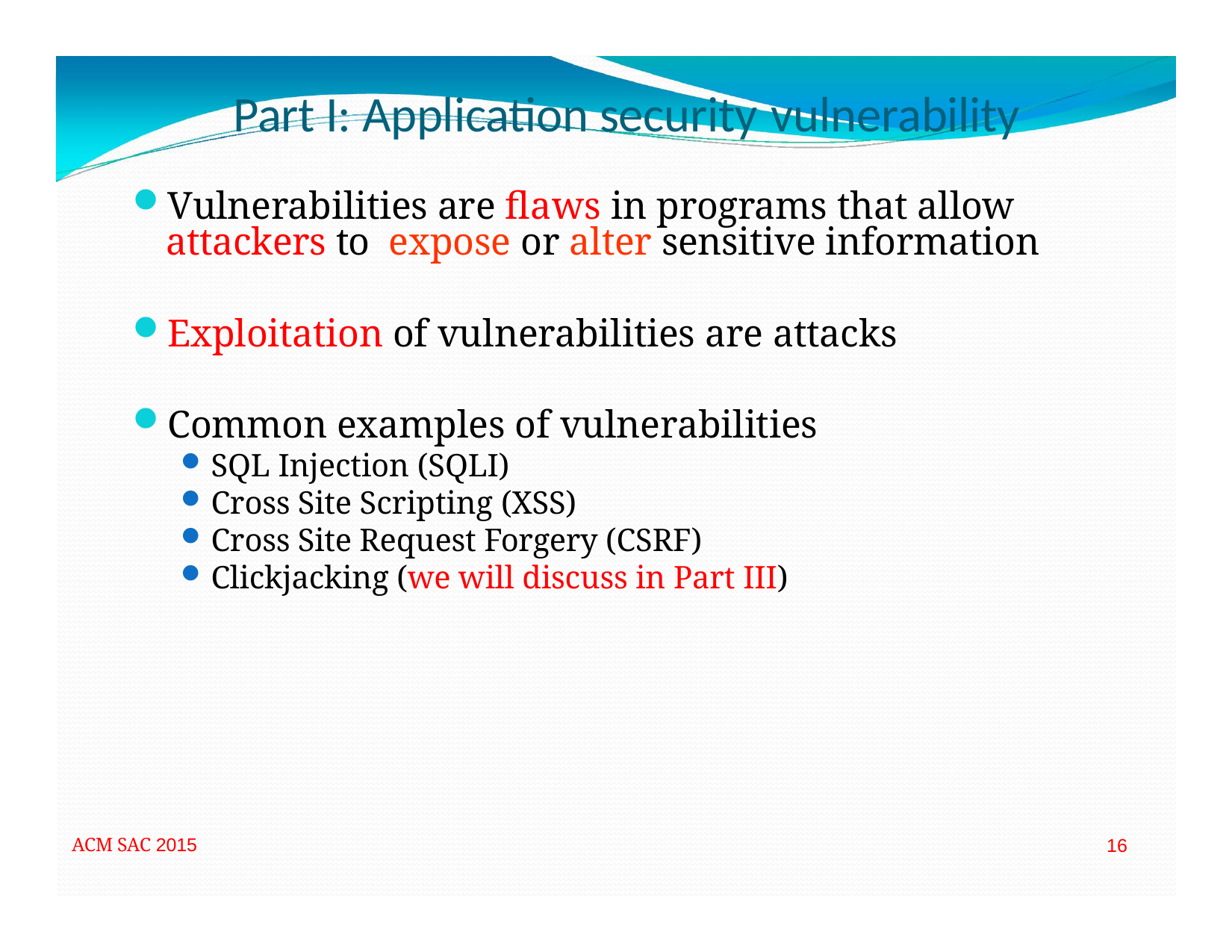

# Part I: Application security vulnerability
Vulnerabilities are flaws in programs that allow attackers to  expose or alter sensitive information

Exploitation of vulnerabilities are attacks

Common examples of vulnerabilities
SQL Injection (SQLI)
Cross Site Scripting (XSS)
Cross Site Request Forgery (CSRF)
Clickjacking (we will discuss in Part III)
ACM SAC 2015
16